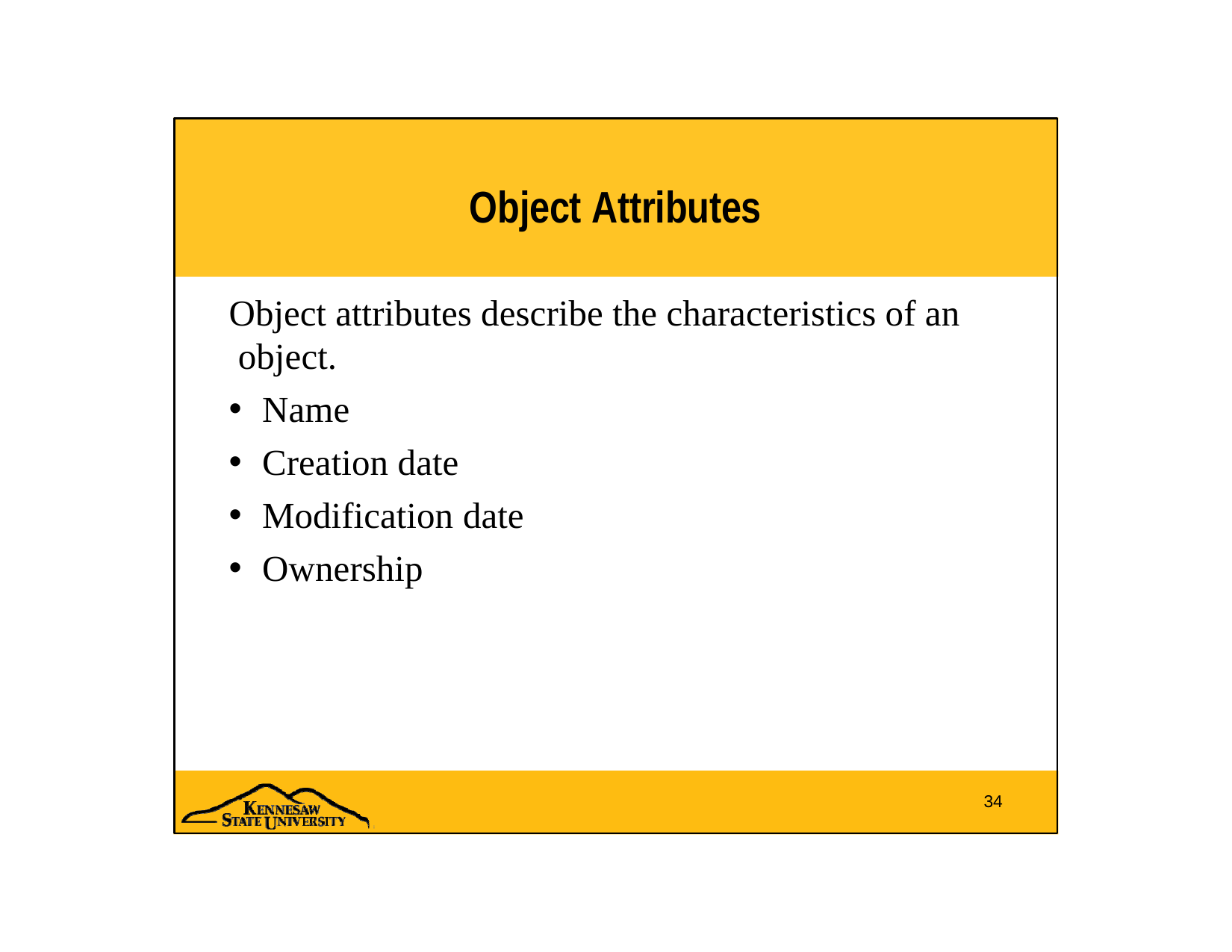

# Object Attributes
Object attributes describe the characteristics of an  object.
Name
Creation date
Modification date
Ownership

34